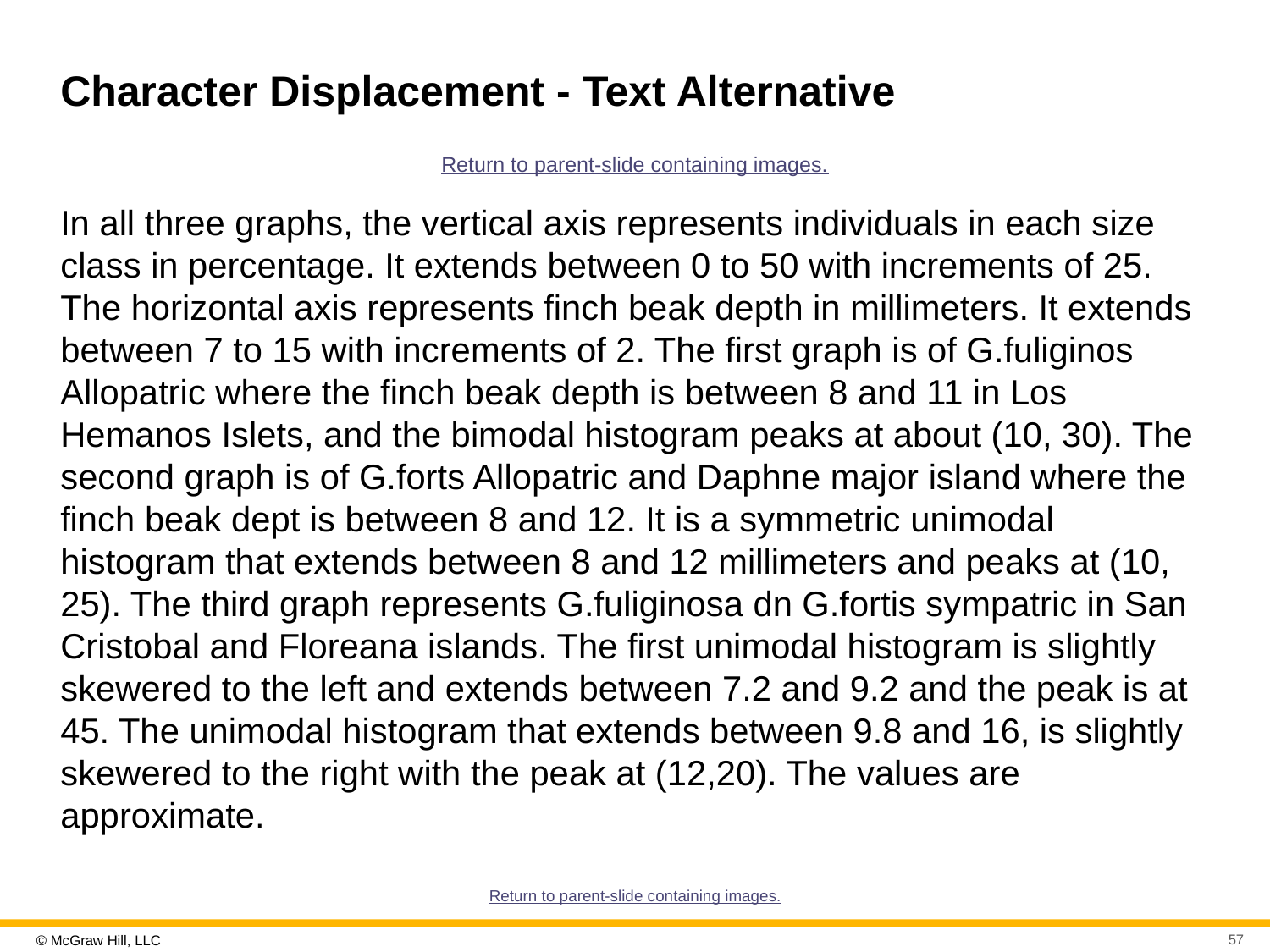

# Character Displacement - Text Alternative
Return to parent-slide containing images.
In all three graphs, the vertical axis represents individuals in each size class in percentage. It extends between 0 to 50 with increments of 25. The horizontal axis represents finch beak depth in millimeters. It extends between 7 to 15 with increments of 2. The first graph is of G.fuliginos Allopatric where the finch beak depth is between 8 and 11 in Los Hemanos Islets, and the bimodal histogram peaks at about (10, 30). The second graph is of G.forts Allopatric and Daphne major island where the finch beak dept is between 8 and 12. It is a symmetric unimodal histogram that extends between 8 and 12 millimeters and peaks at (10, 25). The third graph represents G.fuliginosa dn G.fortis sympatric in San Cristobal and Floreana islands. The first unimodal histogram is slightly skewered to the left and extends between 7.2 and 9.2 and the peak is at 45. The unimodal histogram that extends between 9.8 and 16, is slightly skewered to the right with the peak at (12,20). The values are approximate.
Return to parent-slide containing images.
57